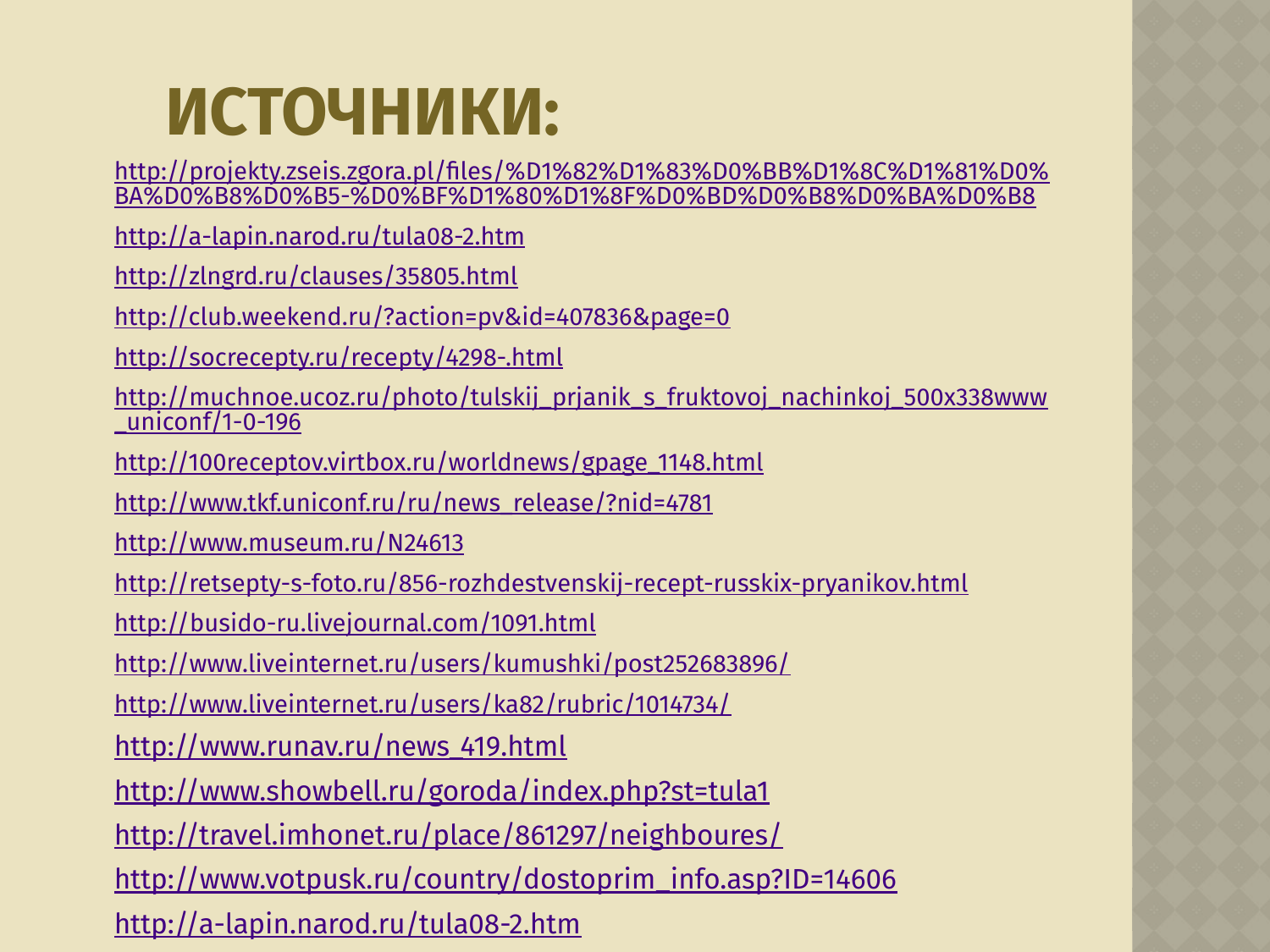

# Источники:
http://projekty.zseis.zgora.pl/files/%D1%82%D1%83%D0%BB%D1%8C%D1%81%D0%BA%D0%B8%D0%B5-%D0%BF%D1%80%D1%8F%D0%BD%D0%B8%D0%BA%D0%B8
http://a-lapin.narod.ru/tula08-2.htm
http://zlngrd.ru/clauses/35805.html
http://club.weekend.ru/?action=pv&id=407836&page=0
http://socrecepty.ru/recepty/4298-.html
http://muchnoe.ucoz.ru/photo/tulskij_prjanik_s_fruktovoj_nachinkoj_500x338www_uniconf/1-0-196
http://100receptov.virtbox.ru/worldnews/gpage_1148.html
http://www.tkf.uniconf.ru/ru/news_release/?nid=4781
http://www.museum.ru/N24613
http://retsepty-s-foto.ru/856-rozhdestvenskij-recept-russkix-pryanikov.html
http://busido-ru.livejournal.com/1091.html
http://www.liveinternet.ru/users/kumushki/post252683896/
http://www.liveinternet.ru/users/ka82/rubric/1014734/
http://www.runav.ru/news_419.html
http://www.showbell.ru/goroda/index.php?st=tula1
http://travel.imhonet.ru/place/861297/neighboures/
http://www.votpusk.ru/country/dostoprim_info.asp?ID=14606
http://a-lapin.narod.ru/tula08-2.htm